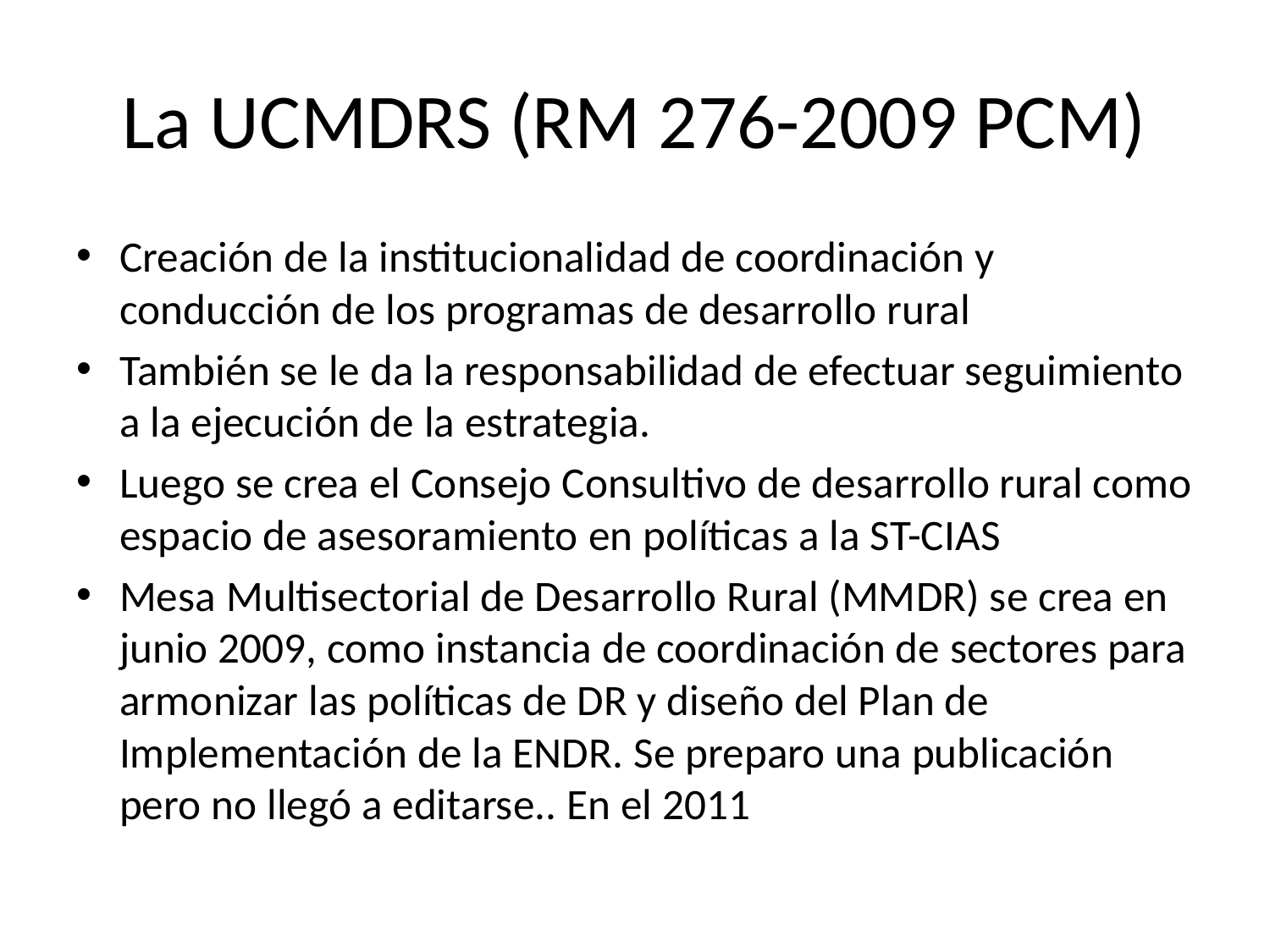

# La UCMDRS (RM 276-2009 PCM)
Creación de la institucionalidad de coordinación y conducción de los programas de desarrollo rural
También se le da la responsabilidad de efectuar seguimiento a la ejecución de la estrategia.
Luego se crea el Consejo Consultivo de desarrollo rural como espacio de asesoramiento en políticas a la ST-CIAS
Mesa Multisectorial de Desarrollo Rural (MMDR) se crea en junio 2009, como instancia de coordinación de sectores para armonizar las políticas de DR y diseño del Plan de Implementación de la ENDR. Se preparo una publicación pero no llegó a editarse.. En el 2011